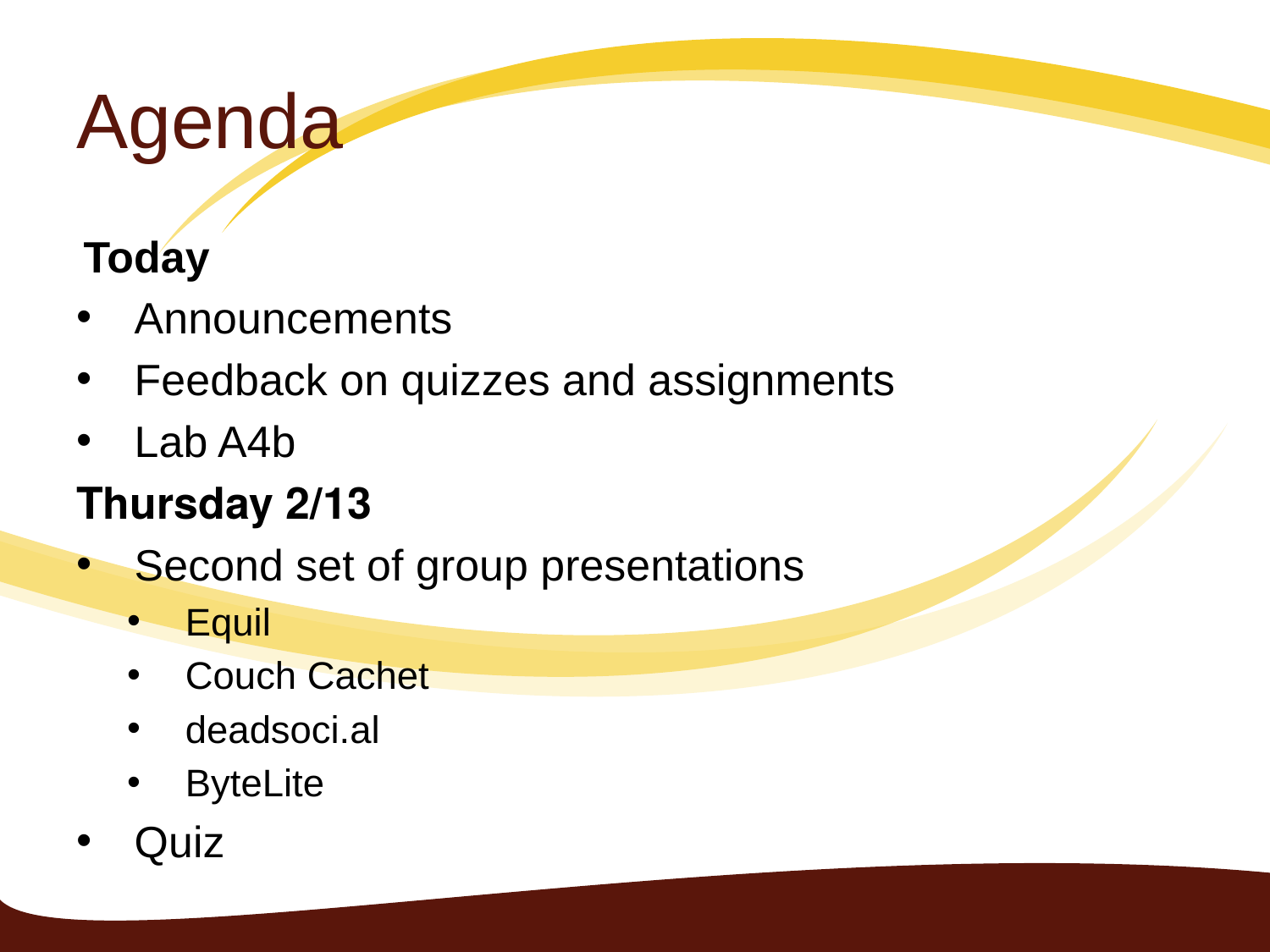

# Agenda
Today
Announcements
Feedback on quizzes and assignments
Lab A4b
Thursday 2/13
Second set of group presentations
Equil
Couch Cachet
deadsoci.al
ByteLite
Quiz